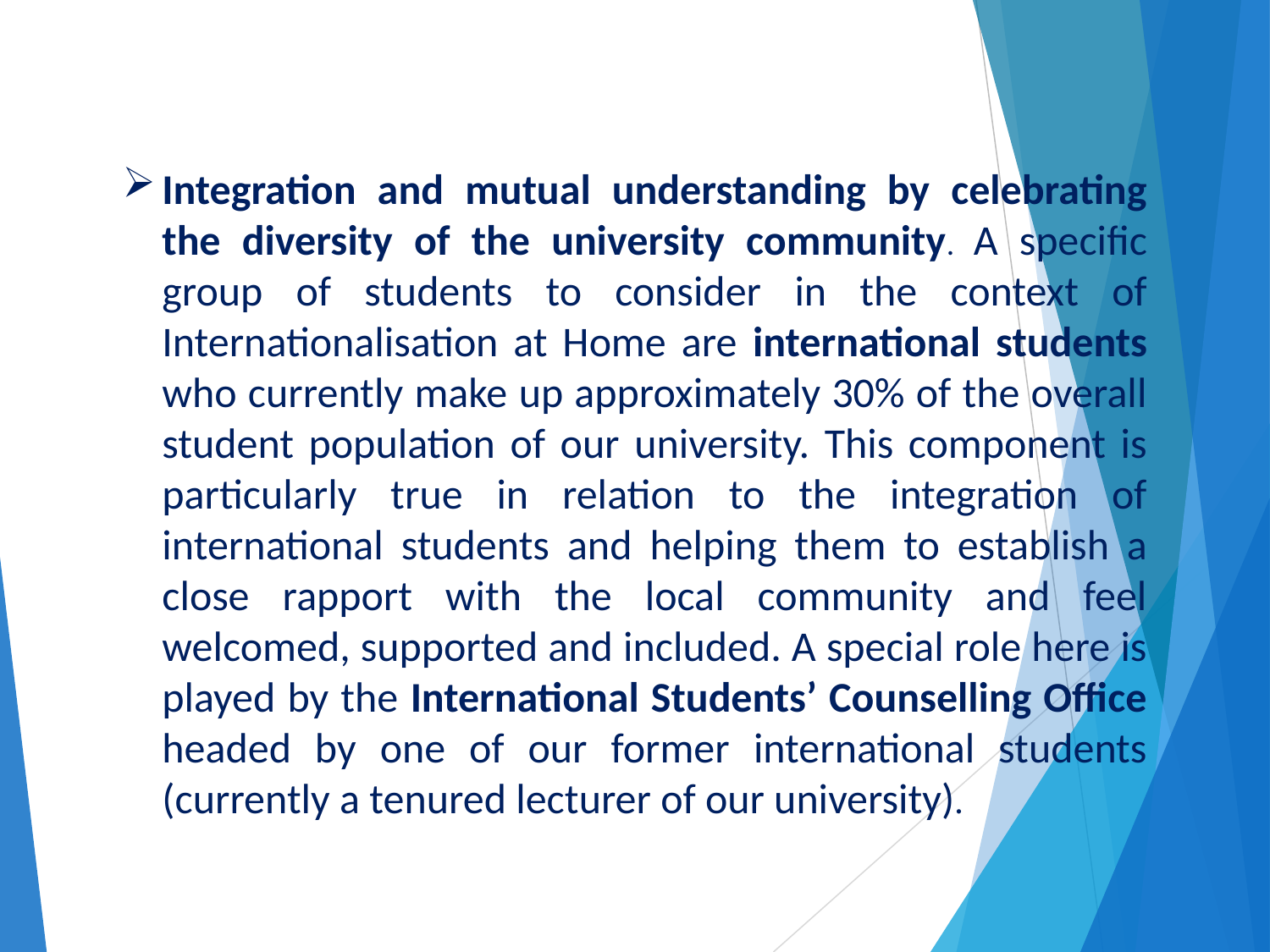

Integration and mutual understanding by celebrating the diversity of the university community. A specific group of students to consider in the context of Internationalisation at Home are international students who currently make up approximately 30% of the overall student population of our university. This component is particularly true in relation to the integration of international students and helping them to establish a close rapport with the local community and feel welcomed, supported and included. A special role here is played by the International Students’ Counselling Office headed by one of our former international students (currently a tenured lecturer of our university).